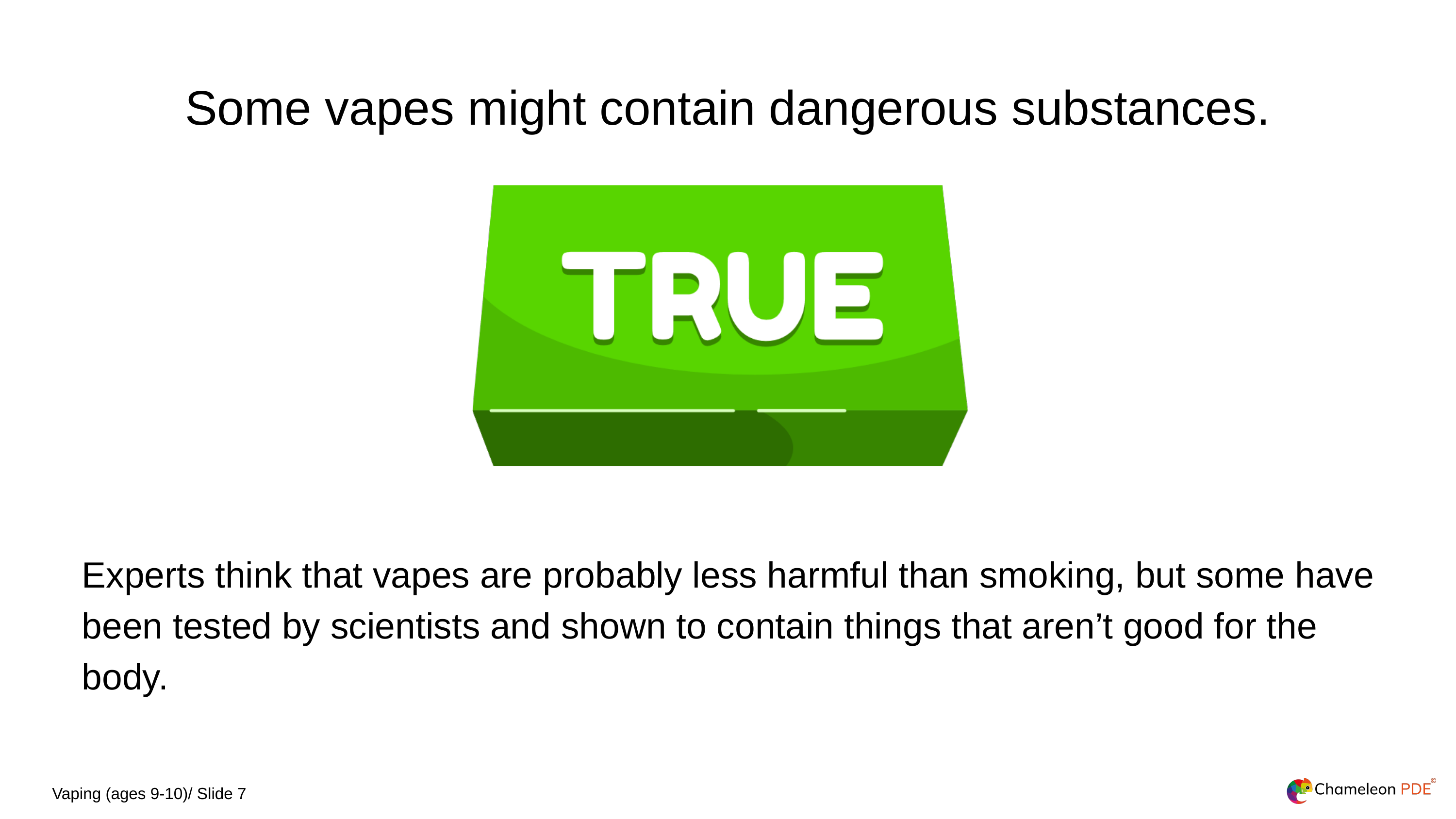

Some vapes might contain dangerous substances.

Experts think that vapes are probably less harmful than smoking, but some have been tested by scientists and shown to contain things that aren’t good for the body.

Vaping (ages 9-10)/ Slide 7